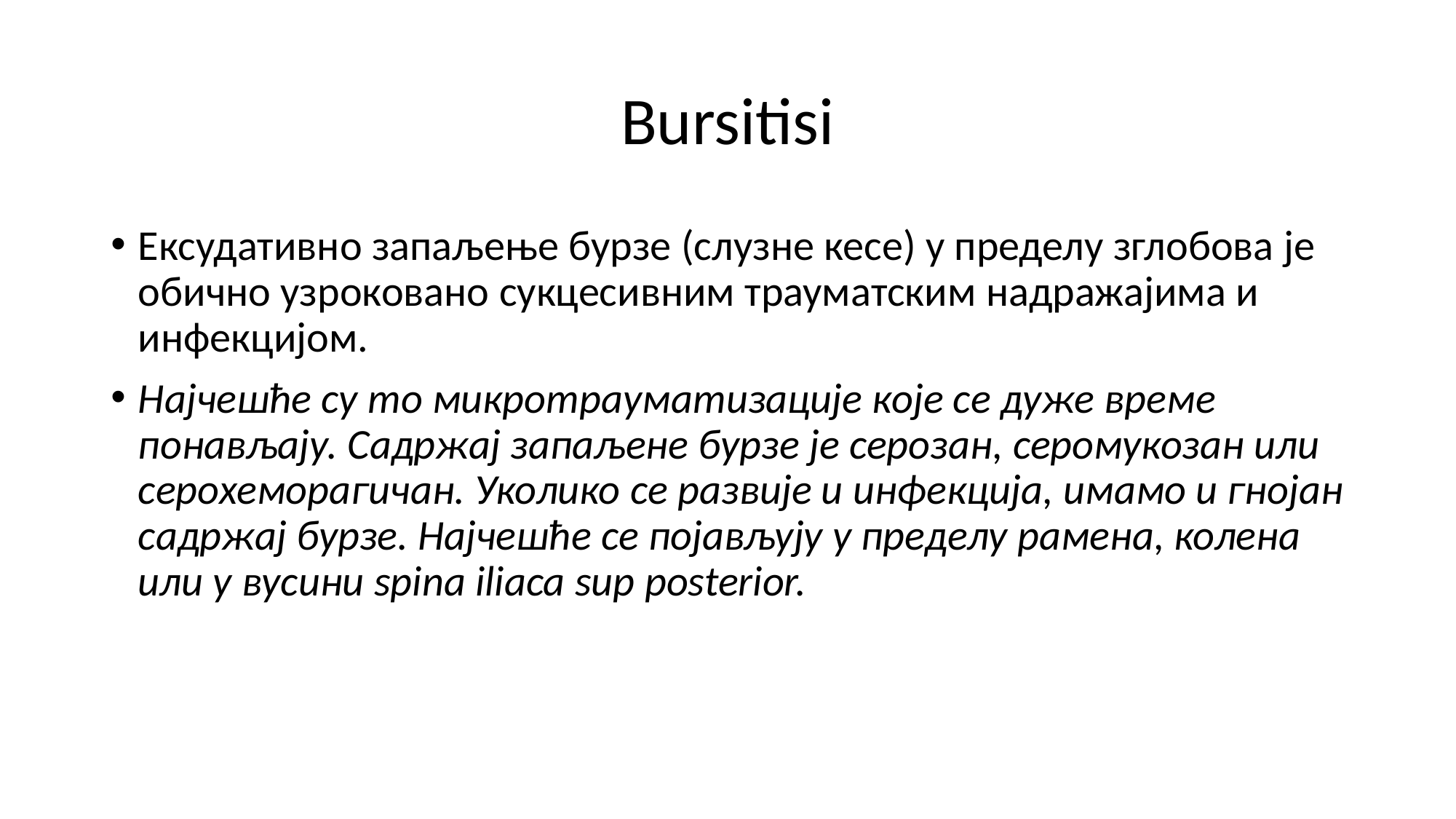

# Bursitisi
Ексудативно запаљење бурзе (слузне кесе) у пределу зглобова је обично узроковано сукцесивним трауматским надражајима и инфекцијом.
Најчешће су то микротрауматизације које се дуже време понављају. Садржај запаљене бурзе је серозан, серомукозан или серохеморагичан. Уколико се развије и инфекција, имамо и гнојан садржај бурзе. Најчешће се појављују у пределу рамена, колена или у вусини spina iliaca sup posterior.